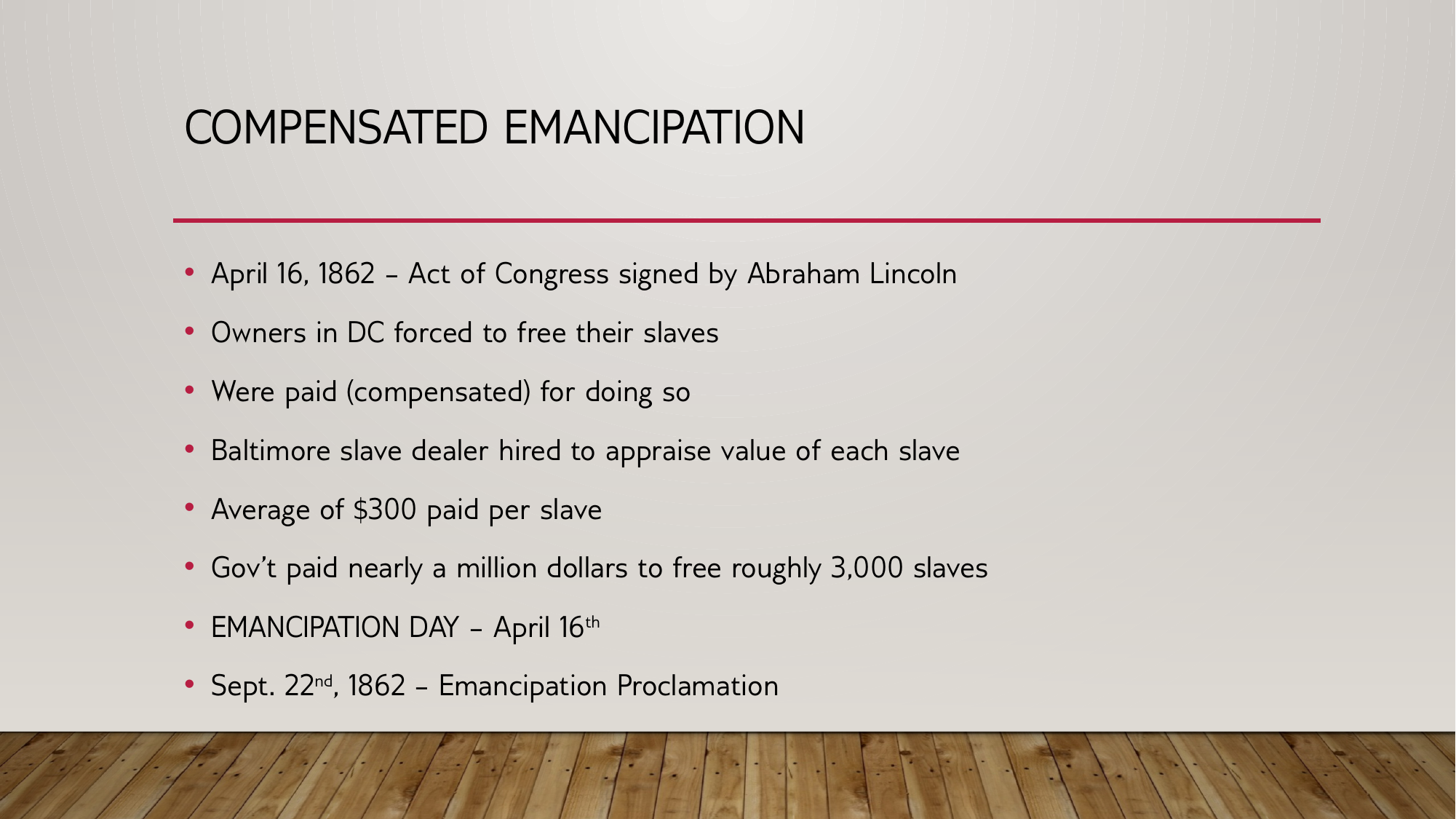

# Compensated emancipation
April 16, 1862 – Act of Congress signed by Abraham Lincoln
Owners in DC forced to free their slaves
Were paid (compensated) for doing so
Baltimore slave dealer hired to appraise value of each slave
Average of $300 paid per slave
Gov’t paid nearly a million dollars to free roughly 3,000 slaves
EMANCIPATION DAY – April 16th
Sept. 22nd, 1862 – Emancipation Proclamation